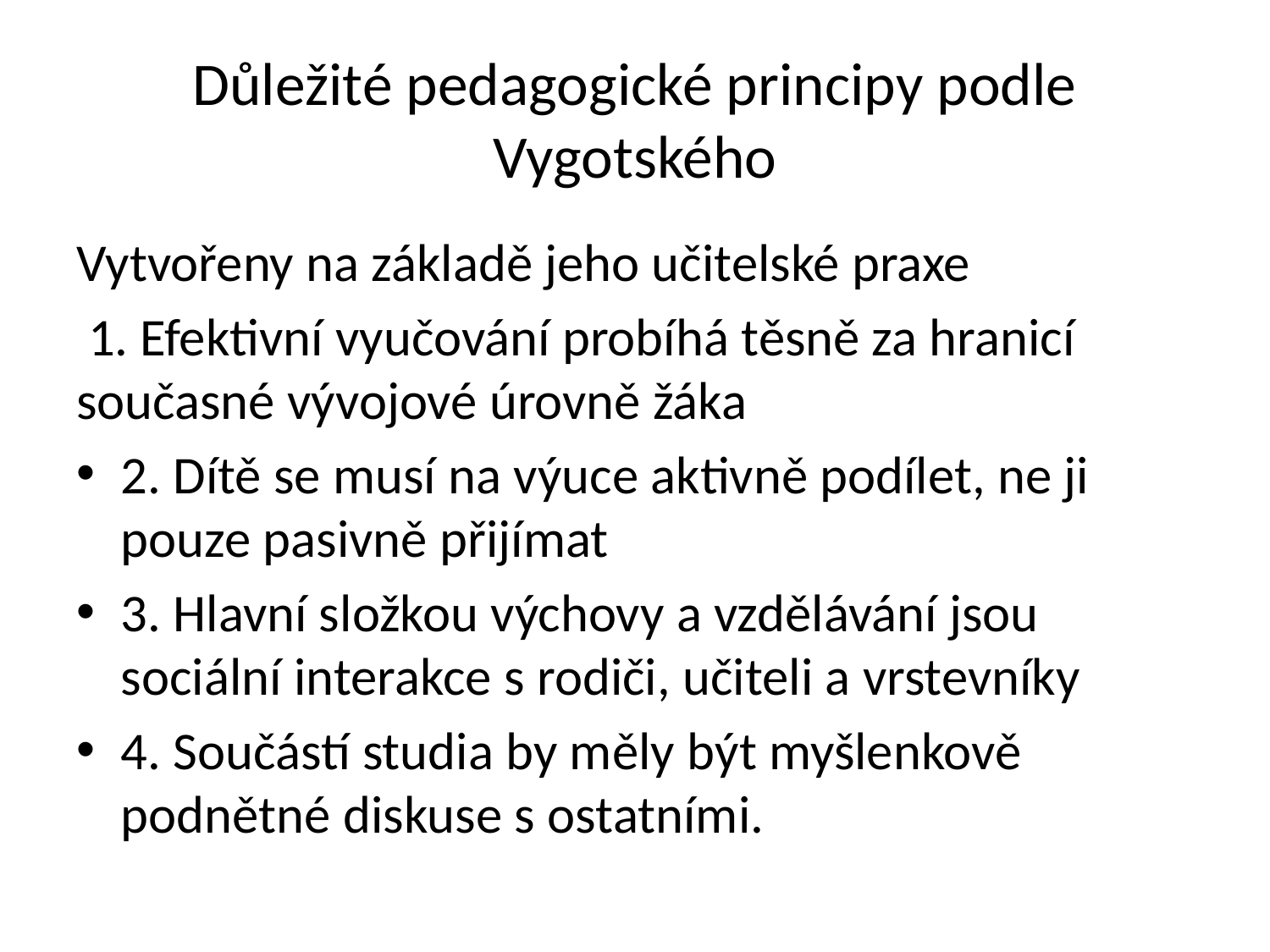

# Důležité pedagogické principy podle Vygotského
Vytvořeny na základě jeho učitelské praxe
 1. Efektivní vyučování probíhá těsně za hranicí současné vývojové úrovně žáka
2. Dítě se musí na výuce aktivně podílet, ne ji pouze pasivně přijímat
3. Hlavní složkou výchovy a vzdělávání jsou sociální interakce s rodiči, učiteli a vrstevníky
4. Součástí studia by měly být myšlenkově podnětné diskuse s ostatními.